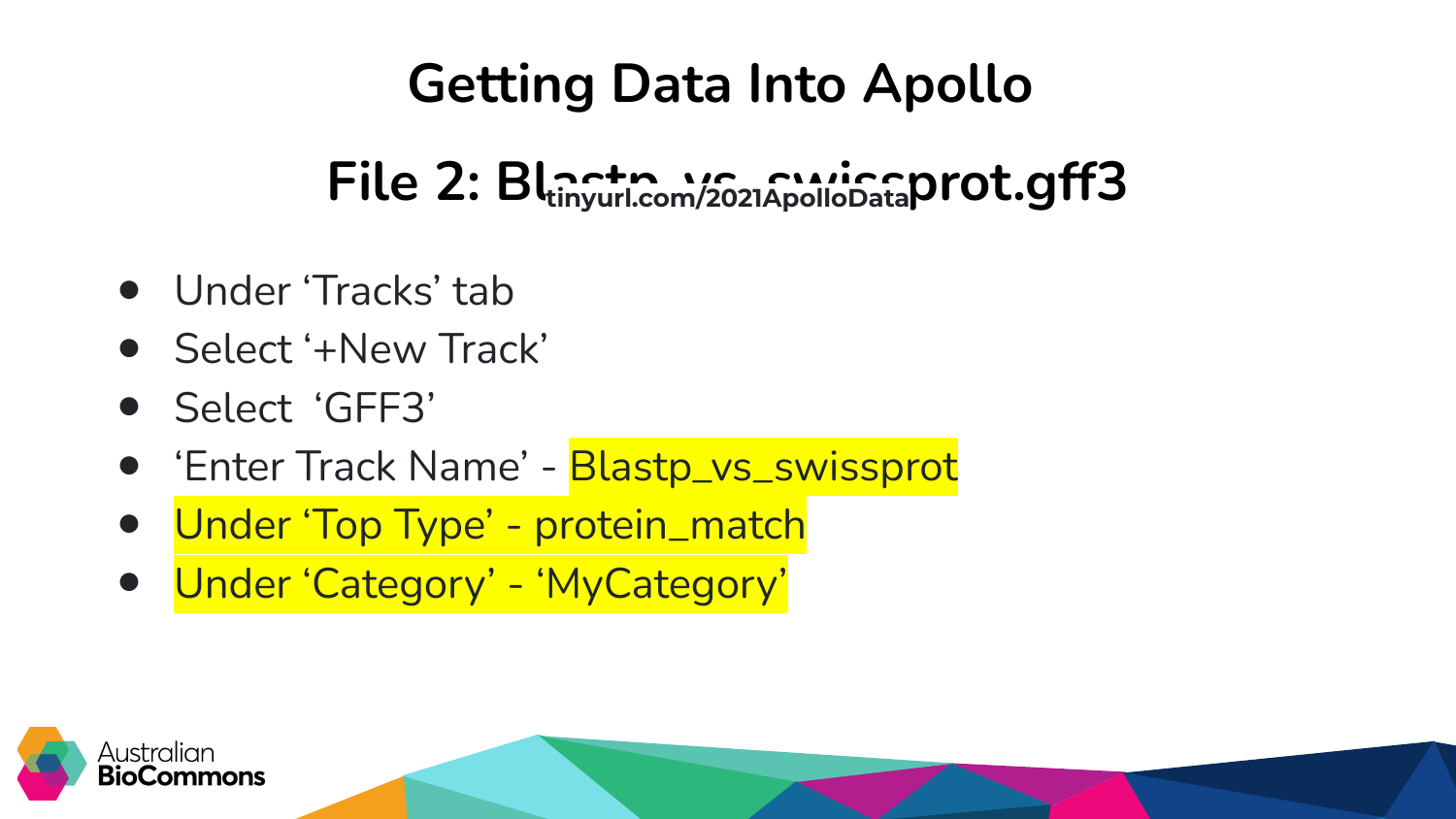

Getting Data Into Apollo
File 2: Blastp_vs_swissprot.gff3

tinyurl.com/2021ApolloData
Under ‘Tracks’ tab
Select ‘+New Track’
Select  ‘GFF3’
‘Enter Track Name’ - Blastp_vs_swissprot
Under ‘Top Type’ - protein_match
Under ‘Category’ - ‘MyCategory’